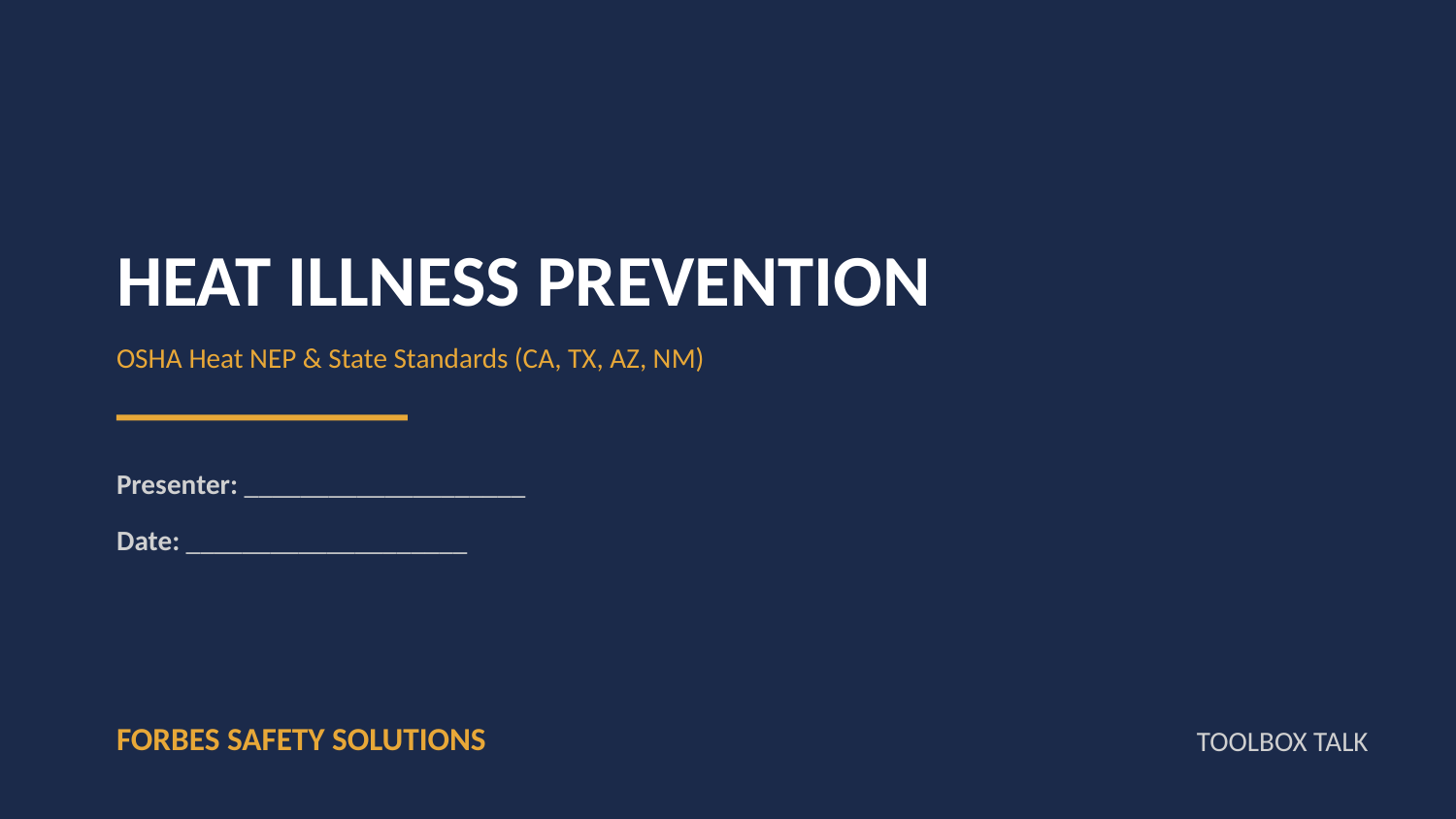

HEAT ILLNESS PREVENTION
OSHA Heat NEP & State Standards (CA, TX, AZ, NM)

Presenter: ____________________
Date: ____________________
FORBES SAFETY SOLUTIONS
TOOLBOX TALK